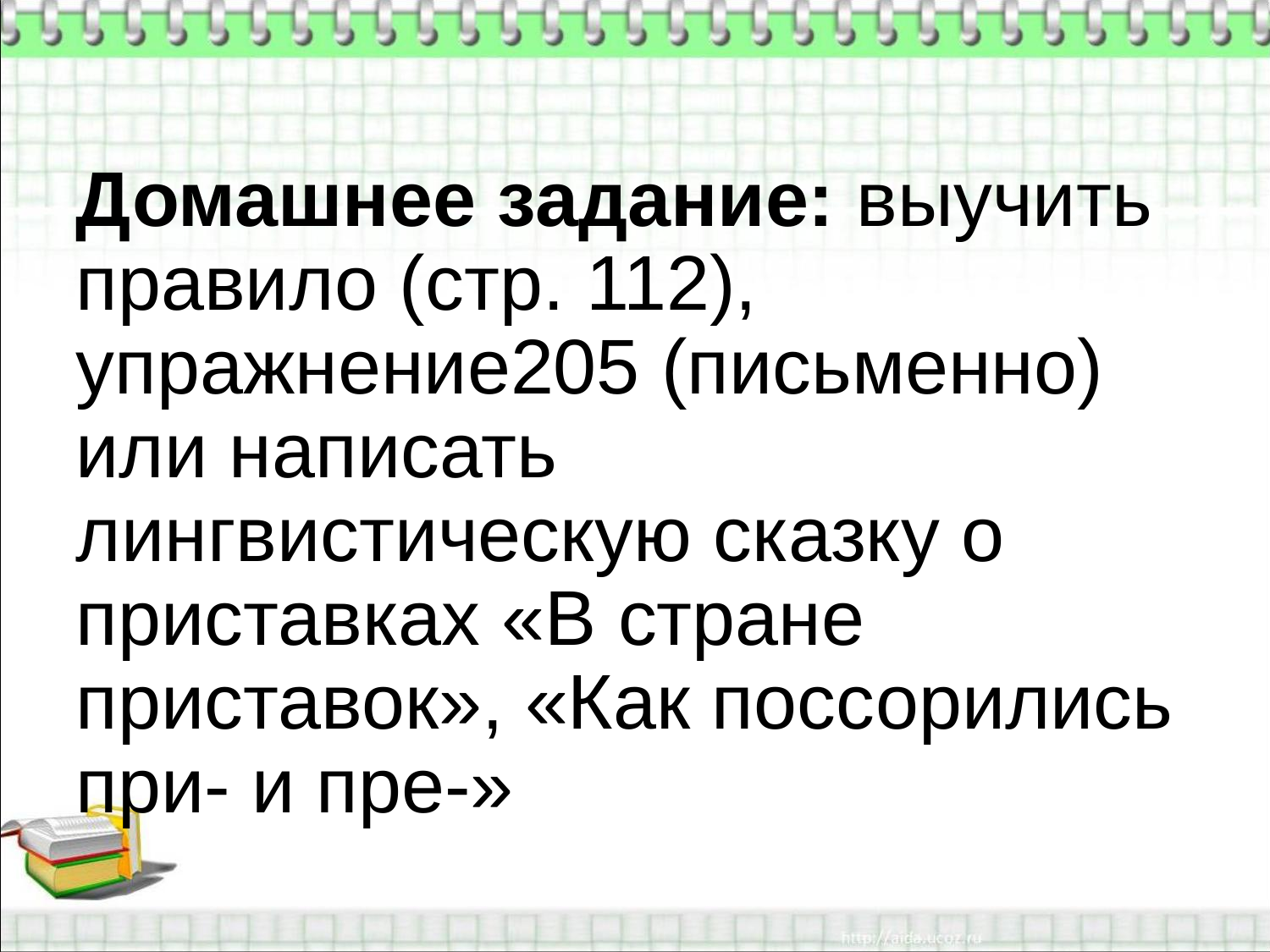

# Домашнее задание: выучить правило (стр. 112), упражнение205 (письменно)  или написать лингвистическую сказку о приставках «В стране приставок», «Как поссорились при- и пре-»